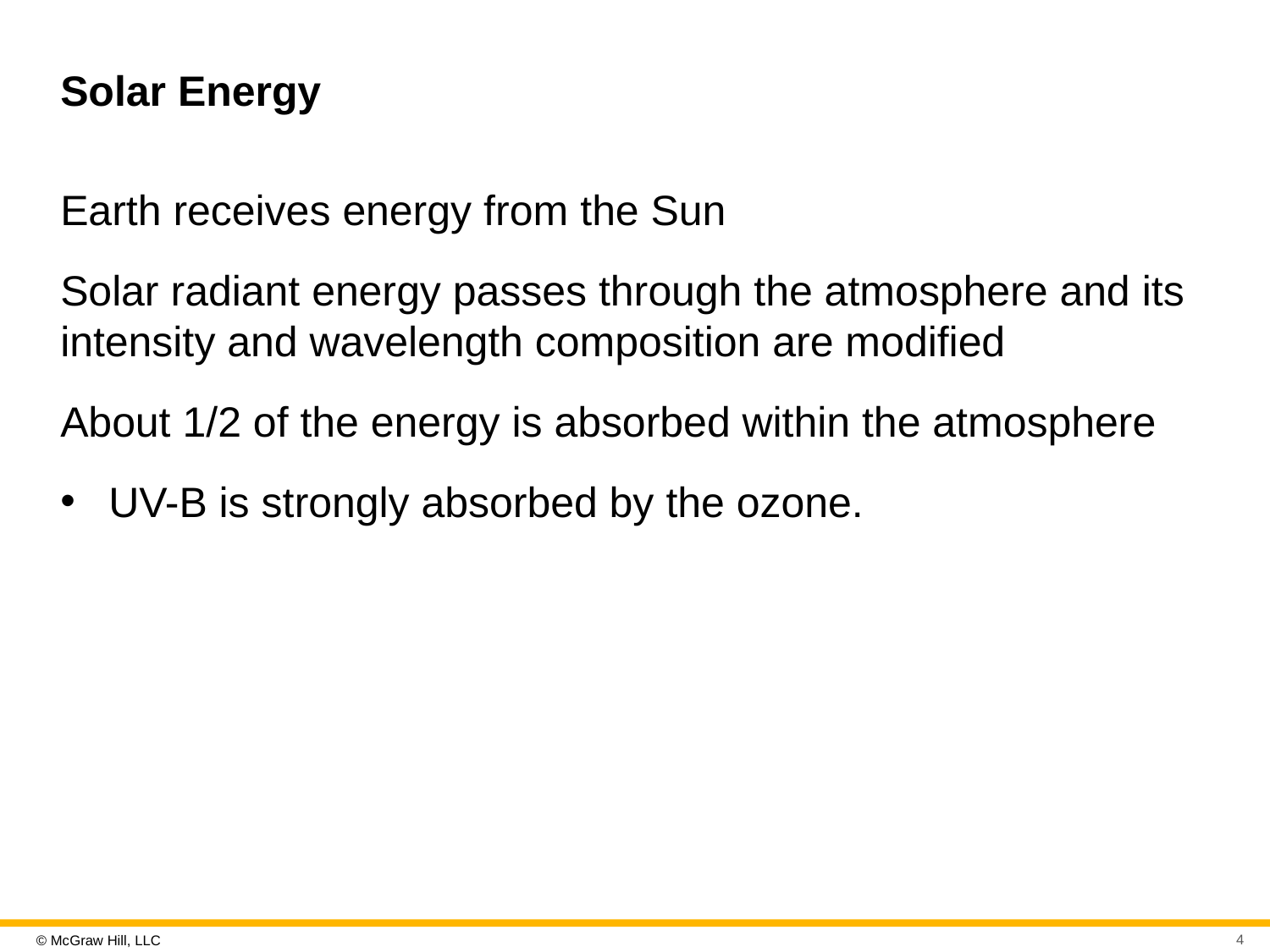

# Solar Energy
Earth receives energy from the Sun
Solar radiant energy passes through the atmosphere and its intensity and wavelength composition are modified
About 1/2 of the energy is absorbed within the atmosphere
UV-B is strongly absorbed by the ozone.
4